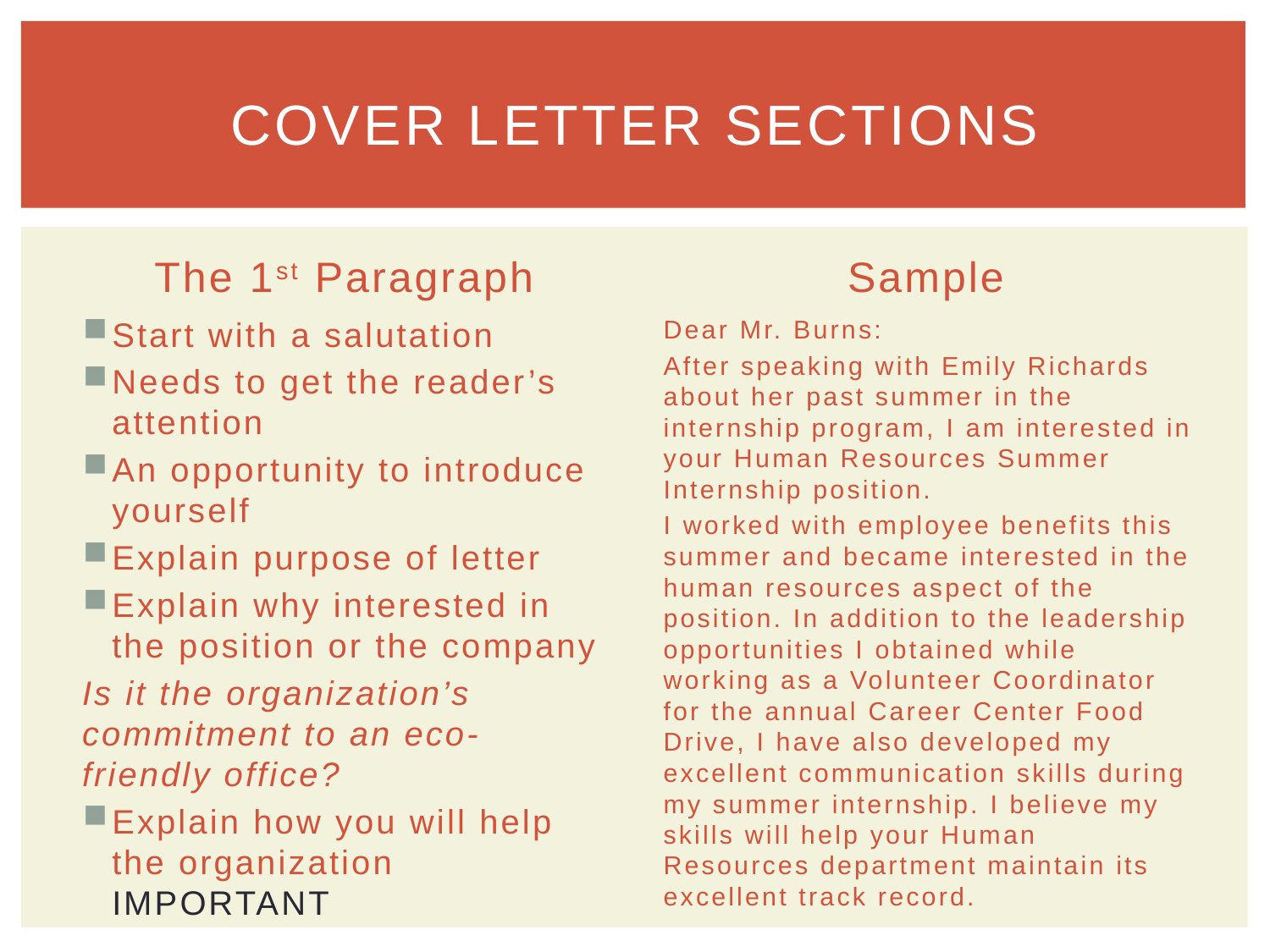

# Cover letter Sections
The 1st Paragraph
Sample
Start with a salutation
Needs to get the reader’s attention
An opportunity to introduce yourself
Explain purpose of letter
Explain why interested in the position or the company
	Is it the organization’s 	commitment to an eco-	friendly office?
Explain how you will help the organization IMPORTANT

Dear Mr. Burns:
After speaking with Emily Richards about her past summer in the internship program, I am interested in your Human Resources Summer Internship position.
I worked with employee benefits this summer and became interested in the human resources aspect of the position. In addition to the leadership opportunities I obtained while working as a Volunteer Coordinator for the annual Career Center Food Drive, I have also developed my excellent communication skills during my summer internship. I believe my skills will help your Human Resources department maintain its excellent track record.